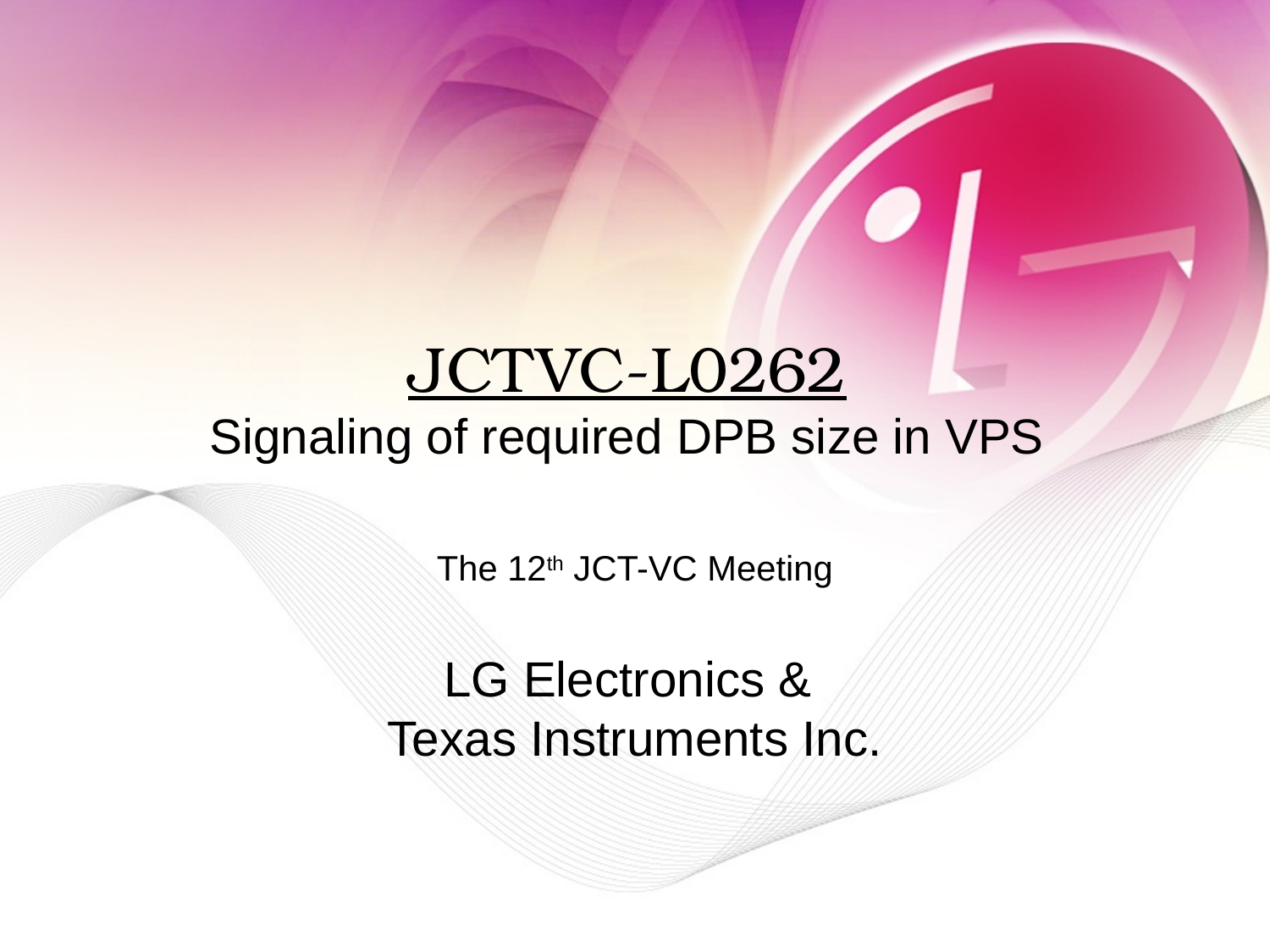

# JCTVC-L0262 Signaling of required DPB size in VPS
The 12th JCT-VC Meeting

LG Electronics &
Texas Instruments Inc.